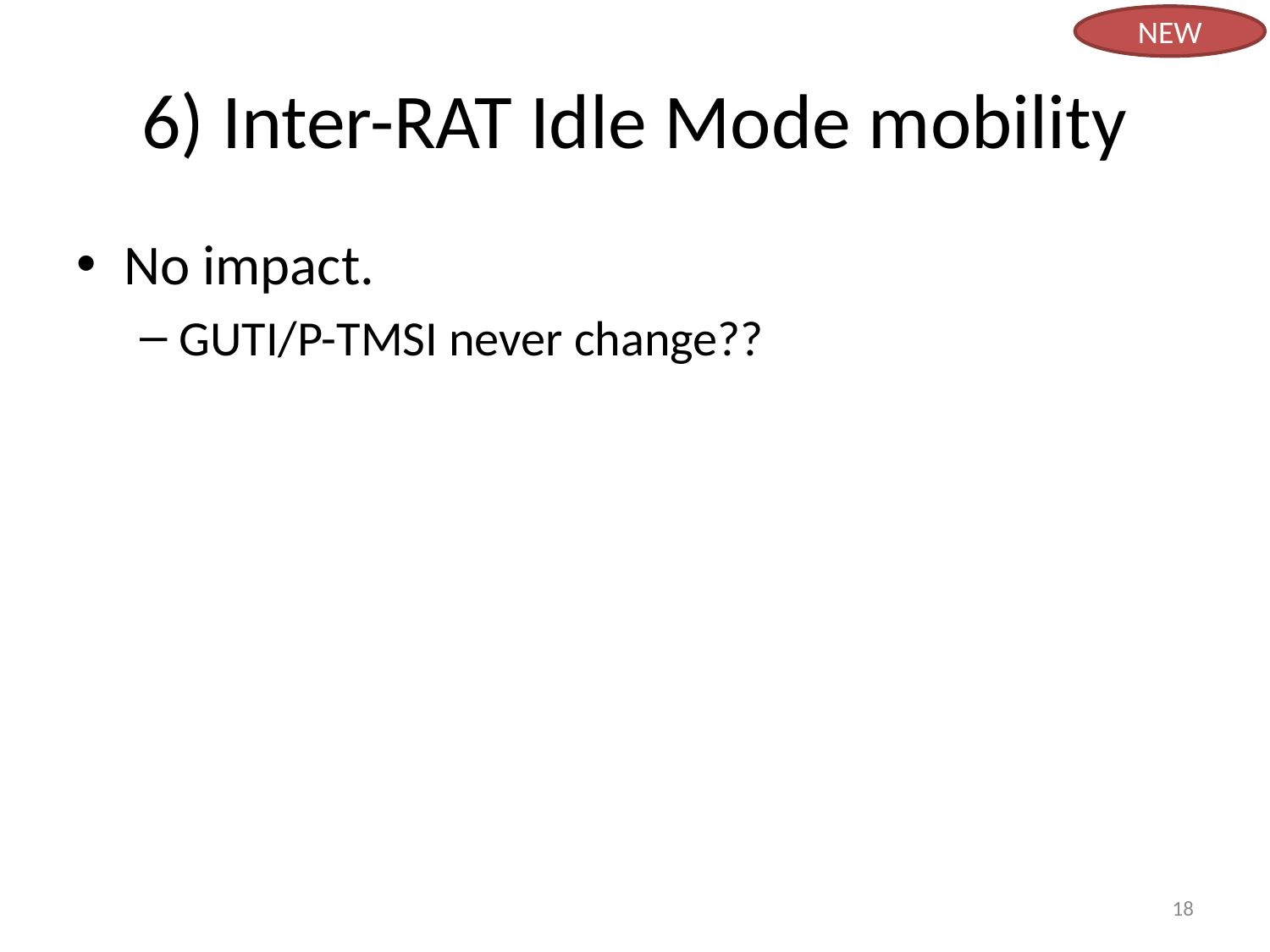

NEW
# 6) Inter-RAT Idle Mode mobility
No impact.
GUTI/P-TMSI never change??
18